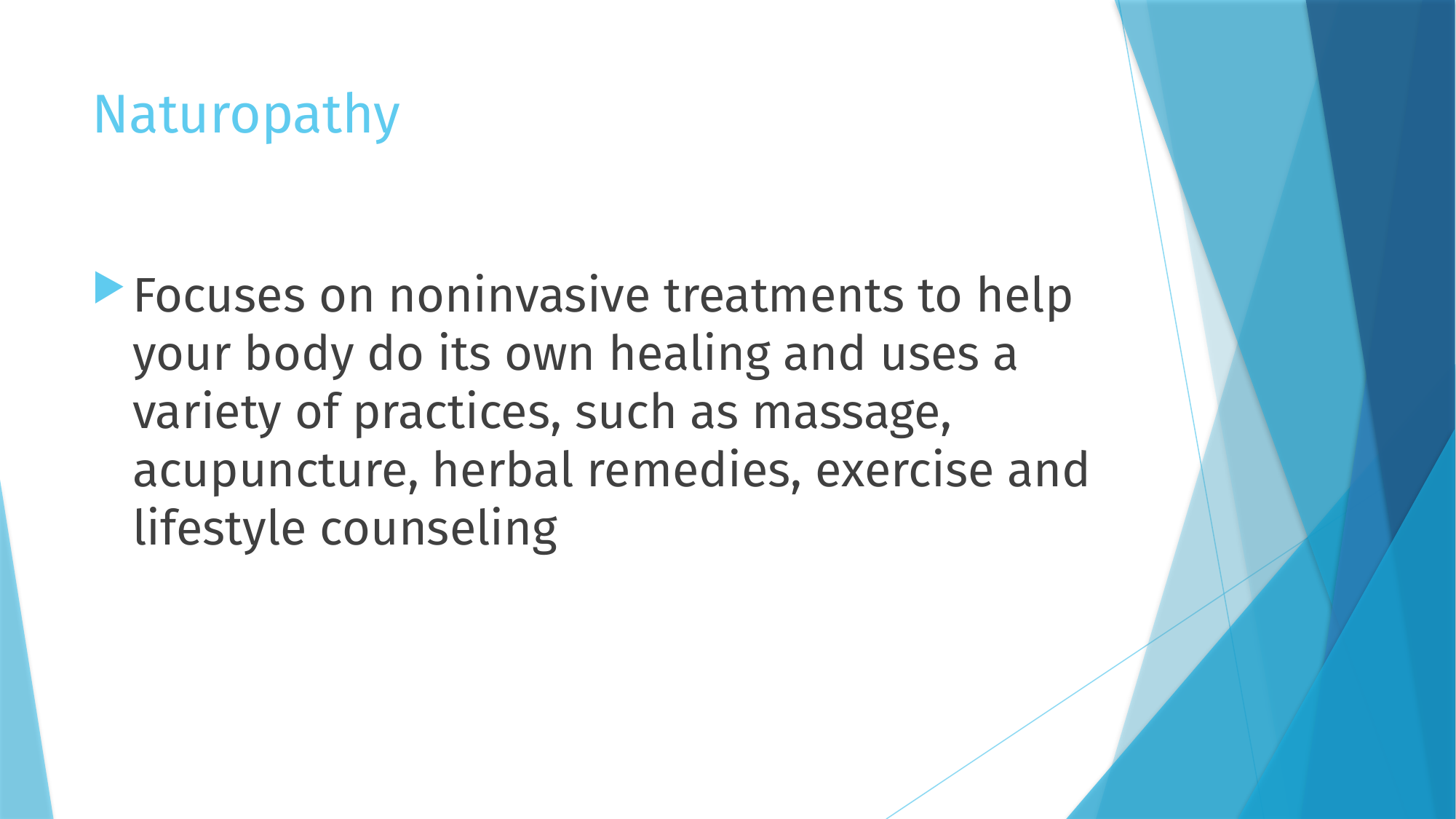

# Naturopathy
Focuses on noninvasive treatments to help your body do its own healing and uses a variety of practices, such as massage, acupuncture, herbal remedies, exercise and lifestyle counseling